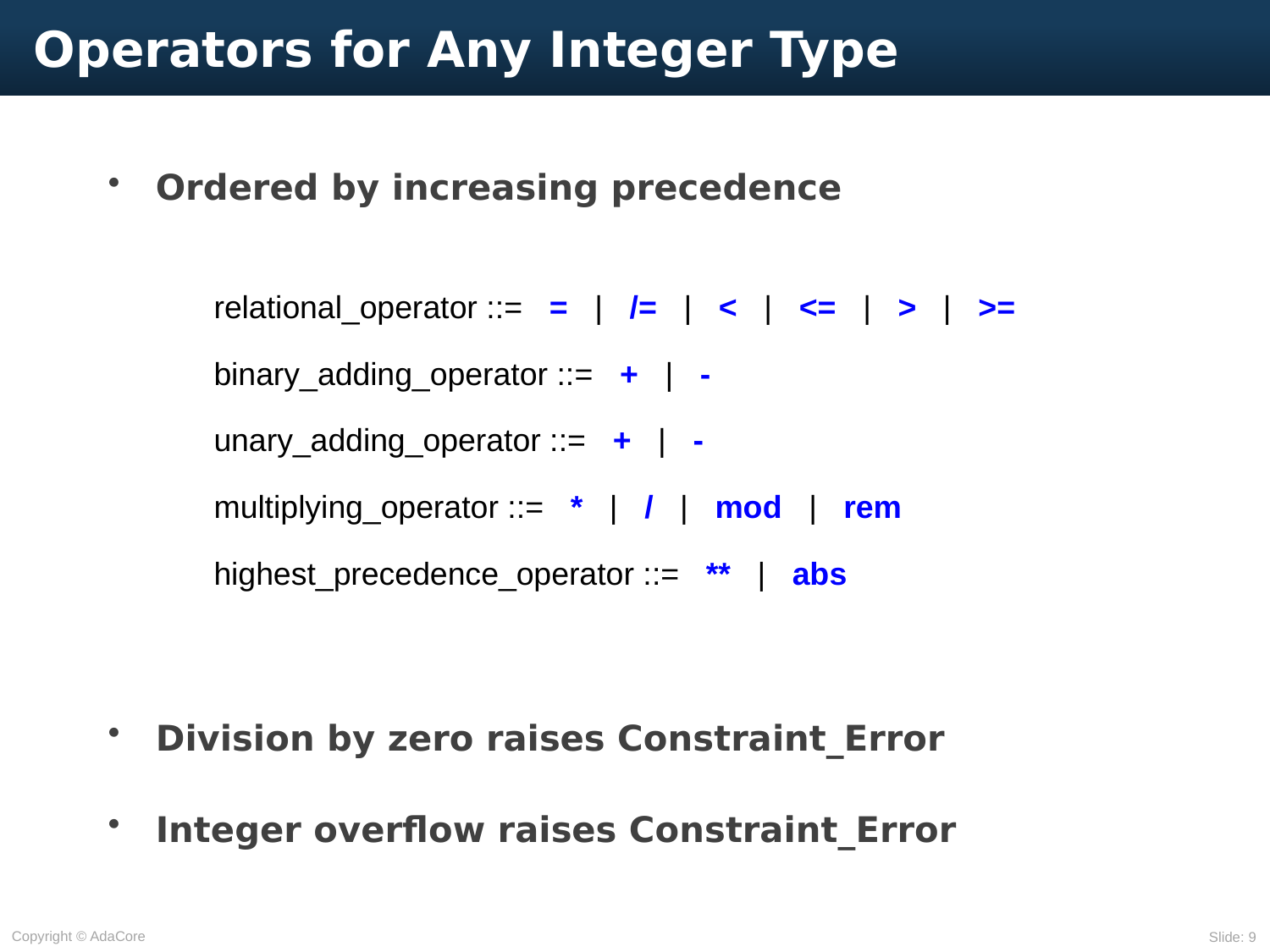

# Operators for Any Integer Type
Ordered by increasing precedence

Division by zero raises Constraint_Error
Integer overflow raises Constraint_Error
relational_operator ::=   =   |   /=   |   <   |   <=   |   >   |   >=
binary_adding_operator ::=   +   |   -
unary_adding_operator ::=   +   |   -
multiplying_operator ::=   *   |   /   |   mod   |   rem
highest_precedence_operator ::=   **   |   abs